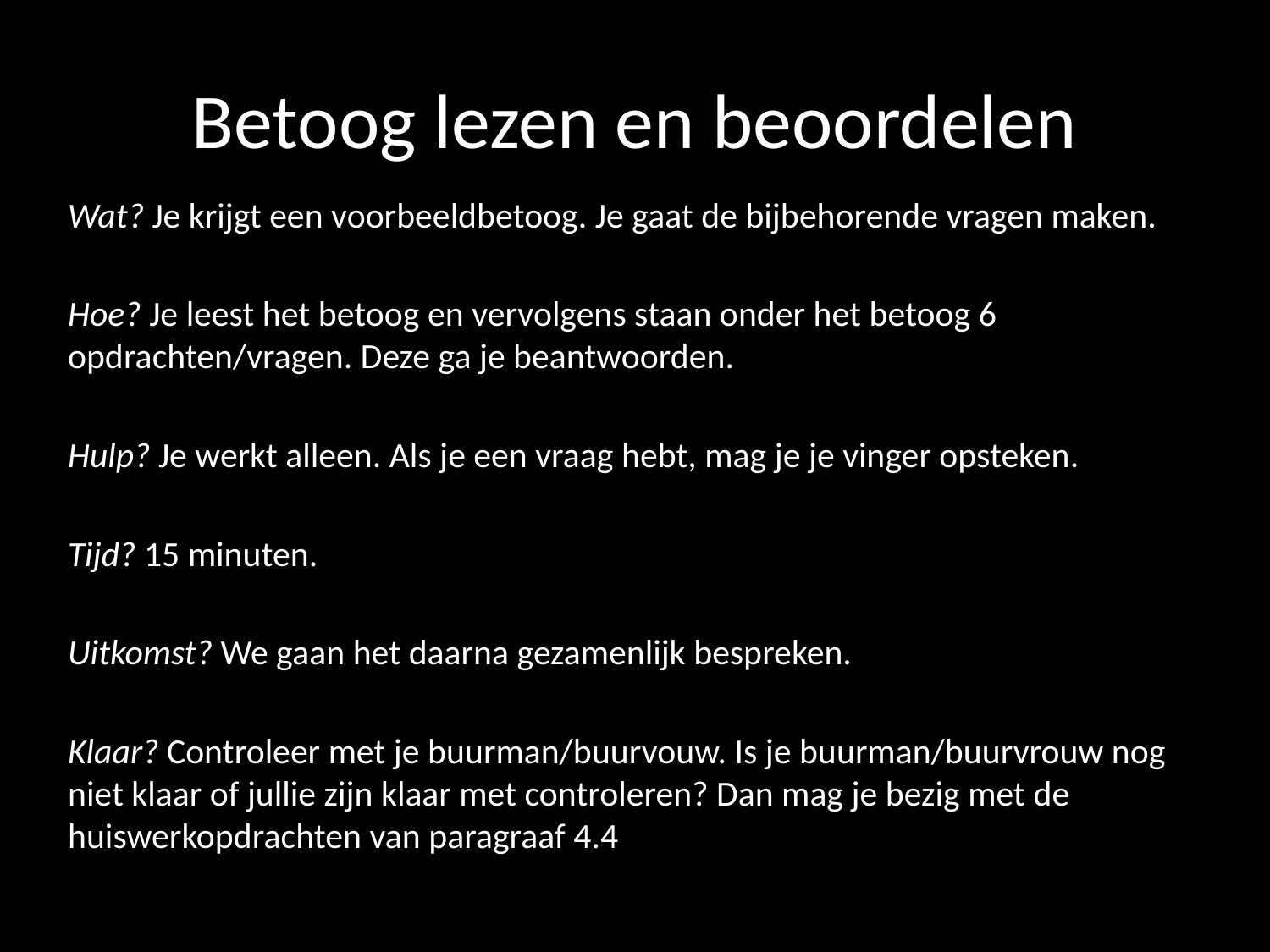

# Betoog lezen en beoordelen
Wat? Je krijgt een voorbeeldbetoog. Je gaat de bijbehorende vragen maken.

Hoe? Je leest het betoog en vervolgens staan onder het betoog 6 opdrachten/vragen. Deze ga je beantwoorden.

Hulp? Je werkt alleen. Als je een vraag hebt, mag je je vinger opsteken.

Tijd? 15 minuten.

Uitkomst? We gaan het daarna gezamenlijk bespreken.

Klaar? Controleer met je buurman/buurvouw. Is je buurman/buurvrouw nog niet klaar of jullie zijn klaar met controleren? Dan mag je bezig met de huiswerkopdrachten van paragraaf 4.4